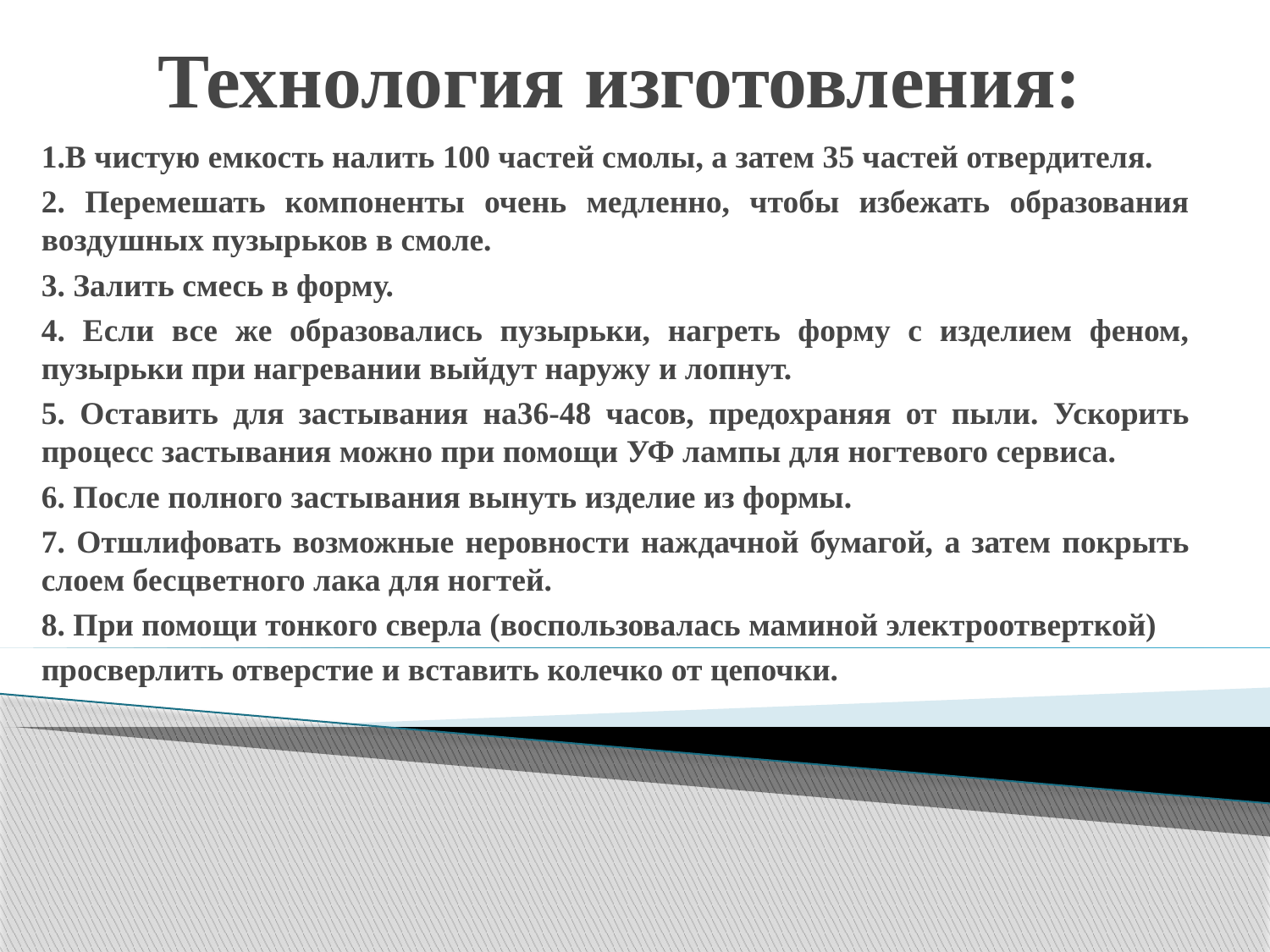

# Технология изготовления:
1.В чистую емкость налить 100 частей смолы, а затем 35 частей отвердителя.
2. Перемешать компоненты очень медленно, чтобы избежать образования воздушных пузырьков в смоле.
3. Залить смесь в форму.
4. Если все же образовались пузырьки, нагреть форму с изделием феном, пузырьки при нагревании выйдут наружу и лопнут.
5. Оставить для застывания на36-48 часов, предохраняя от пыли. Ускорить процесс застывания можно при помощи УФ лампы для ногтевого сервиса.
6. После полного застывания вынуть изделие из формы.
7. Отшлифовать возможные неровности наждачной бумагой, а затем покрыть слоем бесцветного лака для ногтей.
8. При помощи тонкого сверла (воспользовалась маминой электроотверткой)
просверлить отверстие и вставить колечко от цепочки.